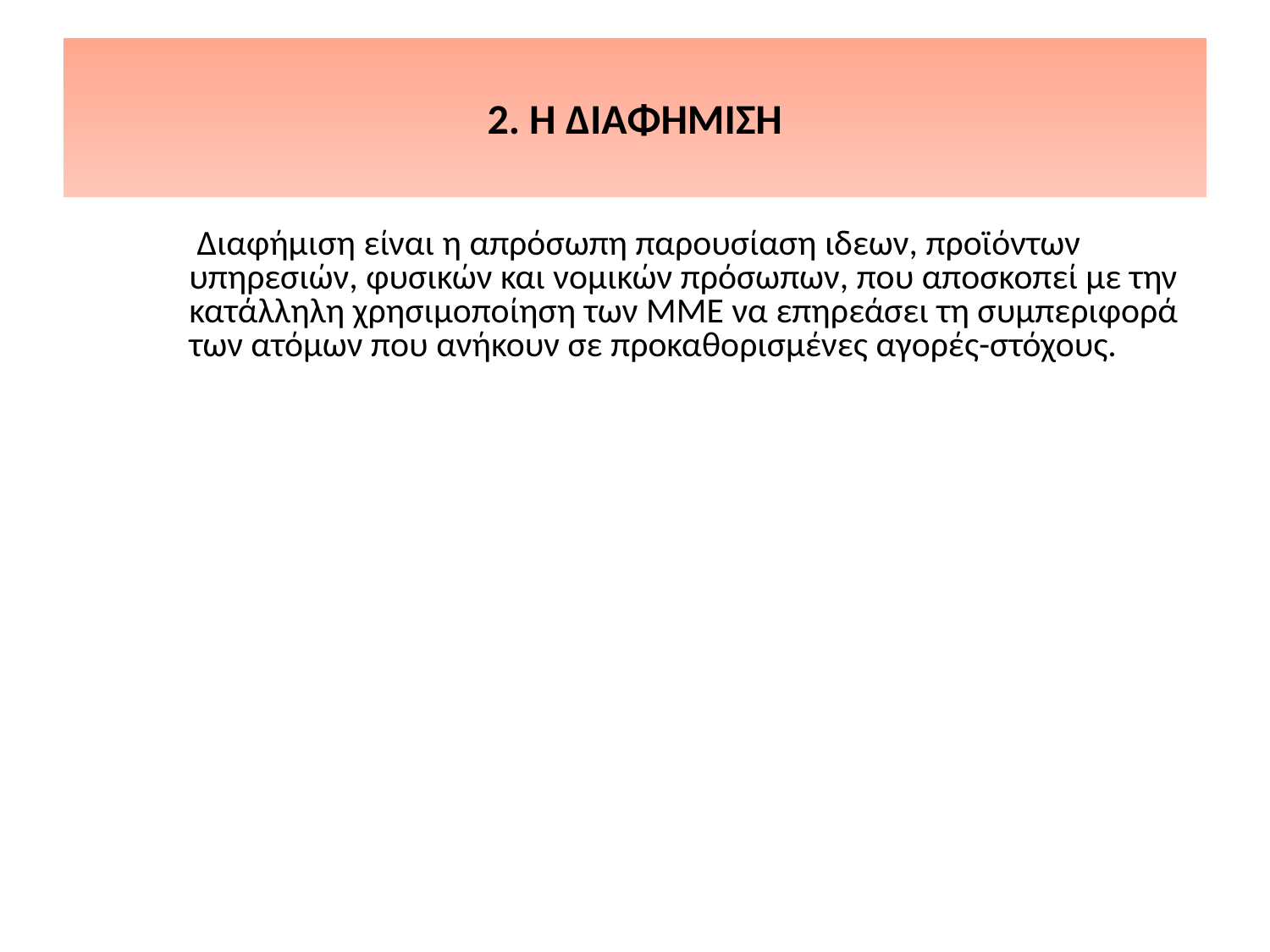

# 2. Η ΔΙΑΦΗΜΙΣΗ
               Διαφήμιση είναι η απρόσωπη παρουσίαση ιδεων, προϊόντων υπηρεσιών, φυσικών και νομικών πρόσωπων, που αποσκοπεί με την κατάλληλη χρησιμοποίηση των ΜΜΕ να επηρεάσει τη συμπεριφορά των ατόμων που ανήκουν σε προκαθορισμένες αγορές-στόχους.